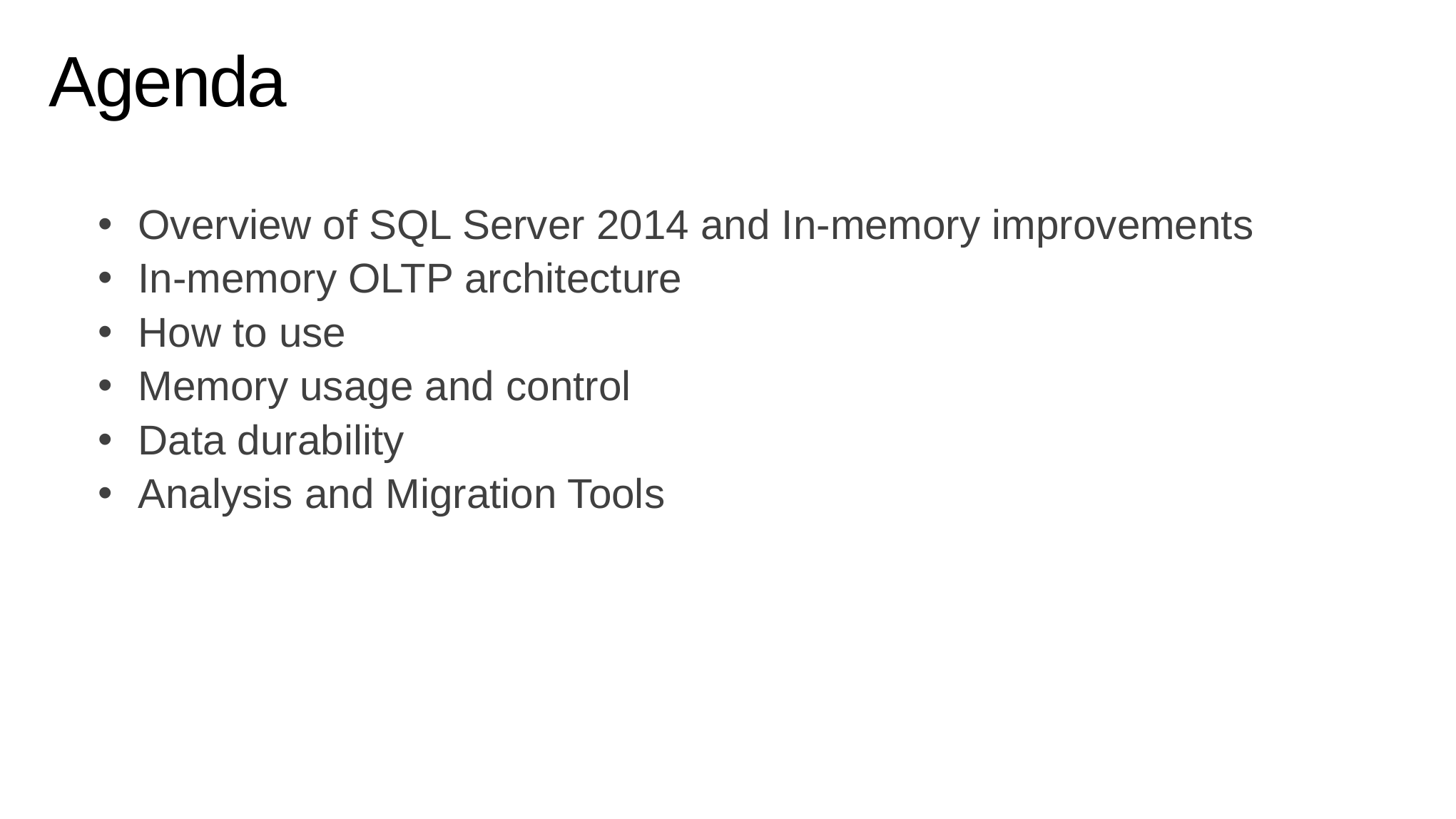

# Agenda
Overview of SQL Server 2014 and In-memory improvements
In-memory OLTP architecture
How to use
Memory usage and control
Data durability
Analysis and Migration Tools